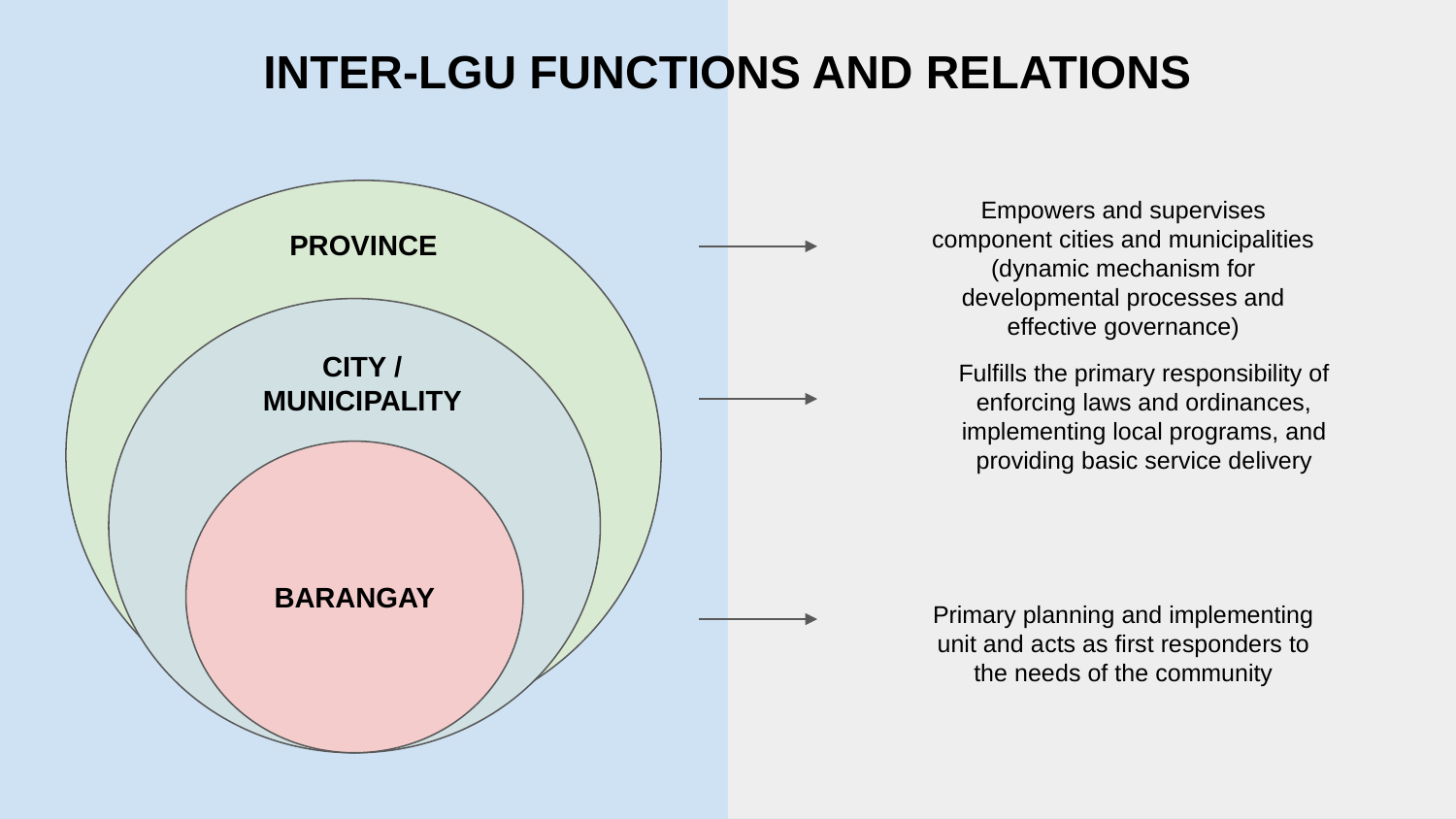

INTER-LGU FUNCTIONS AND RELATIONS
Empowers and supervises component cities and municipalities (dynamic mechanism for developmental processes and effective governance)

PROVINCE

CITY / MUNICIPALITY
Fulfills the primary responsibility of enforcing laws and ordinances, implementing local programs, and providing basic service delivery

BARANGAY
Primary planning and implementing unit and acts as first responders to the needs of the community